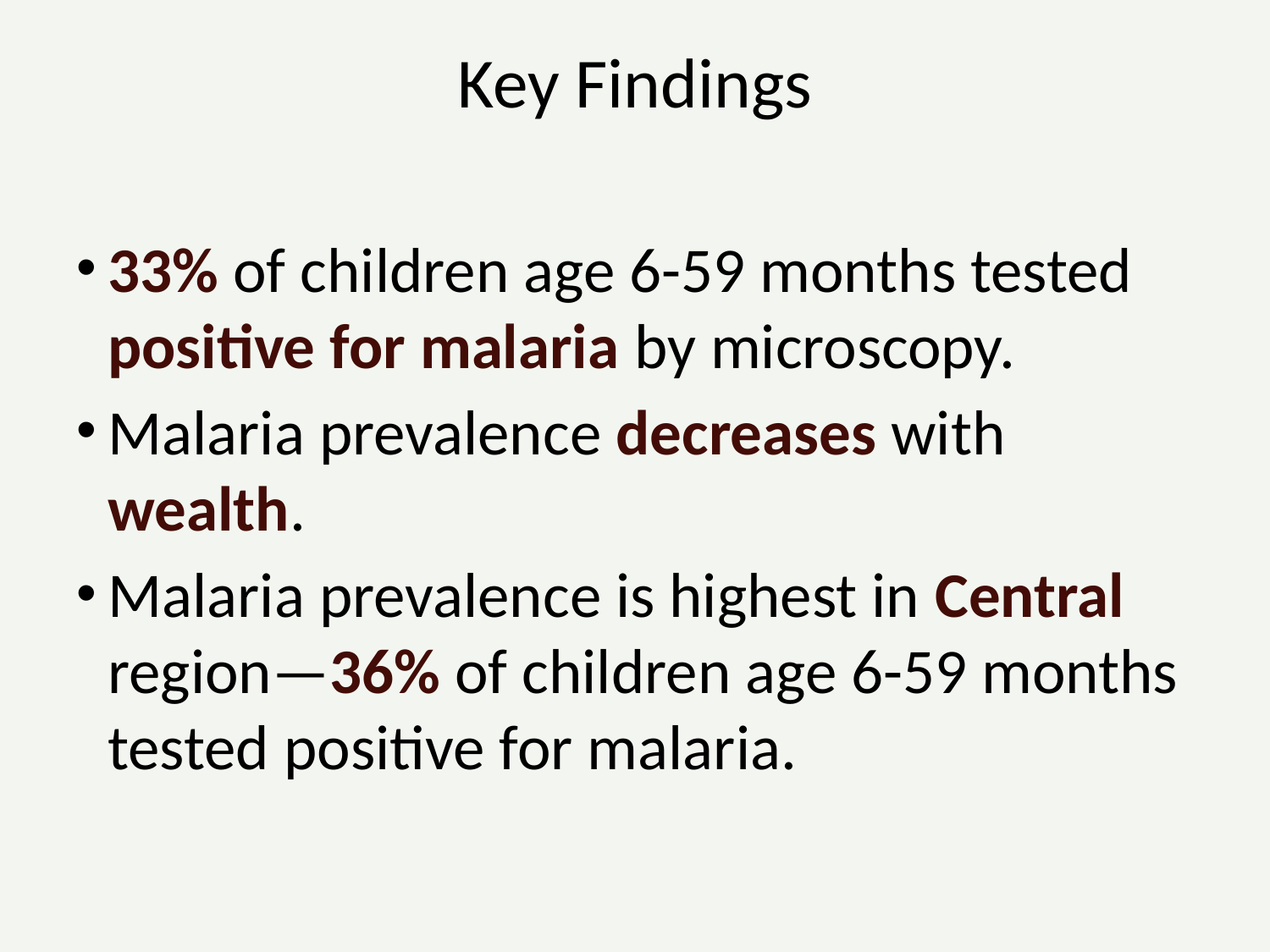

# Key Findings
33% of children age 6-59 months tested positive for malaria by microscopy.
Malaria prevalence decreases with wealth.
Malaria prevalence is highest in Central region—36% of children age 6-59 months tested positive for malaria.